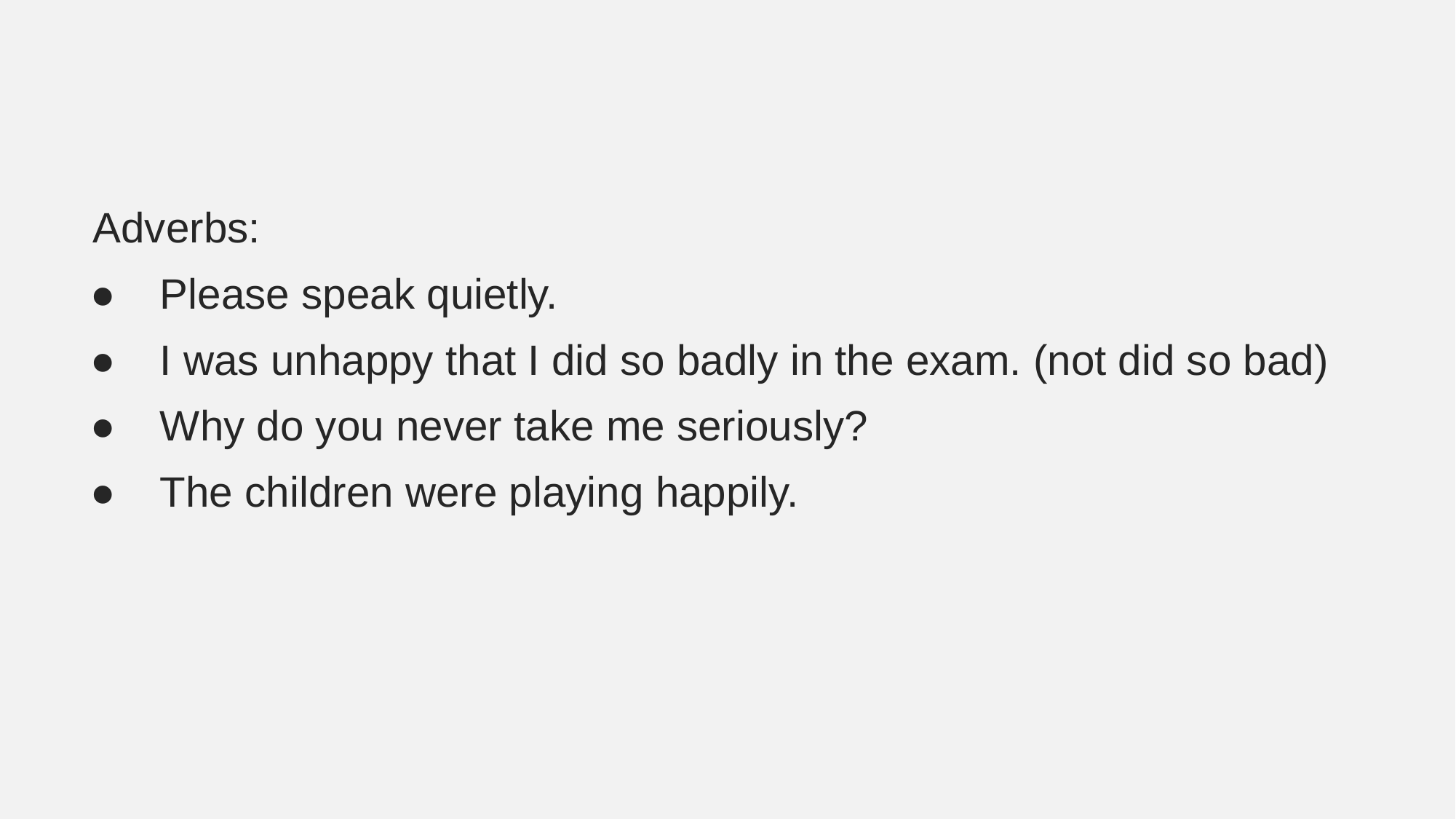

#
Adverbs:
⦁    Please speak quietly.
⦁    I was unhappy that I did so badly in the exam. (not did so bad)
⦁    Why do you never take me seriously?
⦁    The children were playing happily.